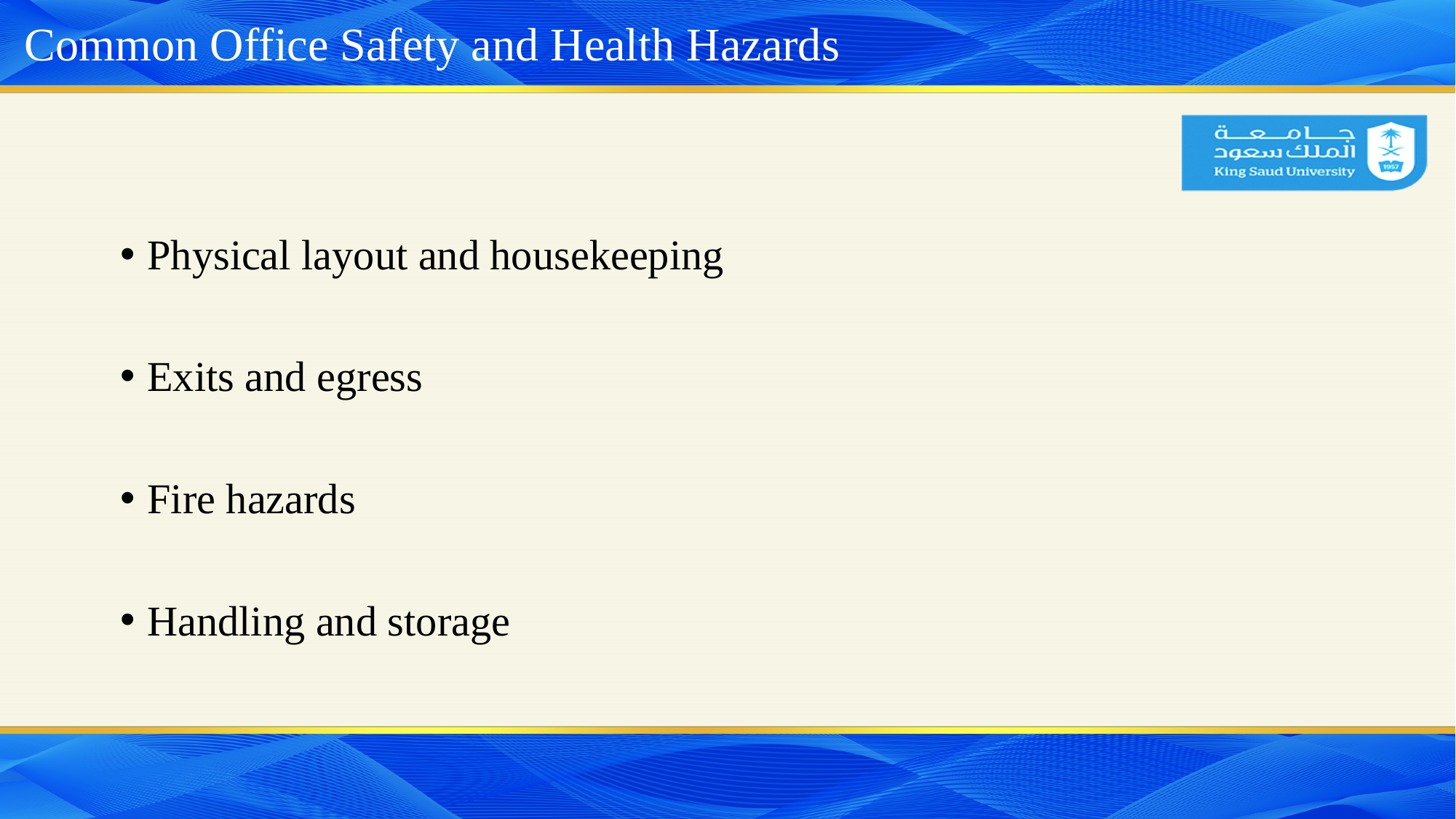

# Common Office Safety and Health Hazards
Physical layout and housekeeping

Exits and egress

Fire hazards

Handling and storage